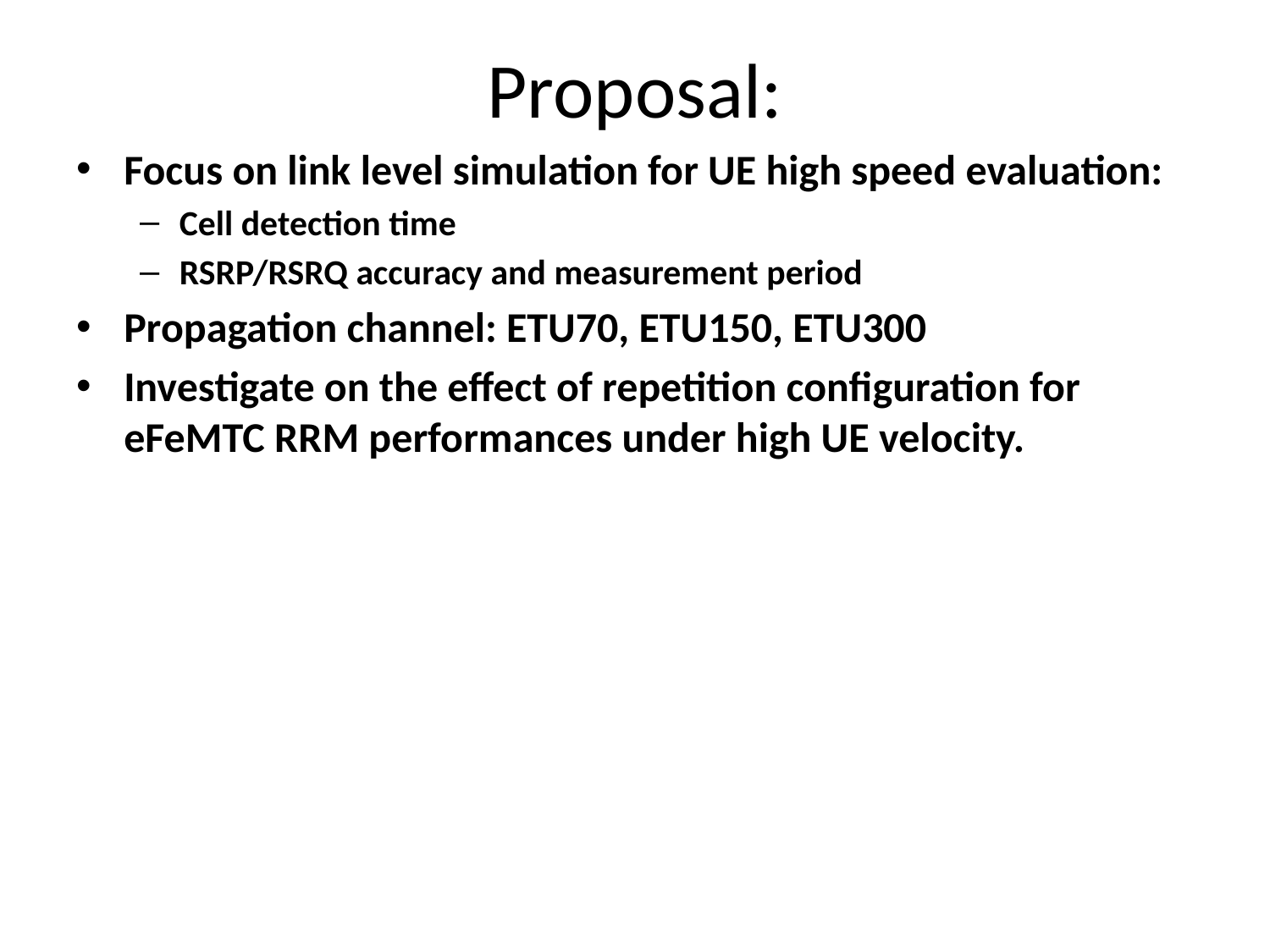

# Proposal:
Focus on link level simulation for UE high speed evaluation:
Cell detection time
RSRP/RSRQ accuracy and measurement period
Propagation channel: ETU70, ETU150, ETU300
Investigate on the effect of repetition configuration for eFeMTC RRM performances under high UE velocity.